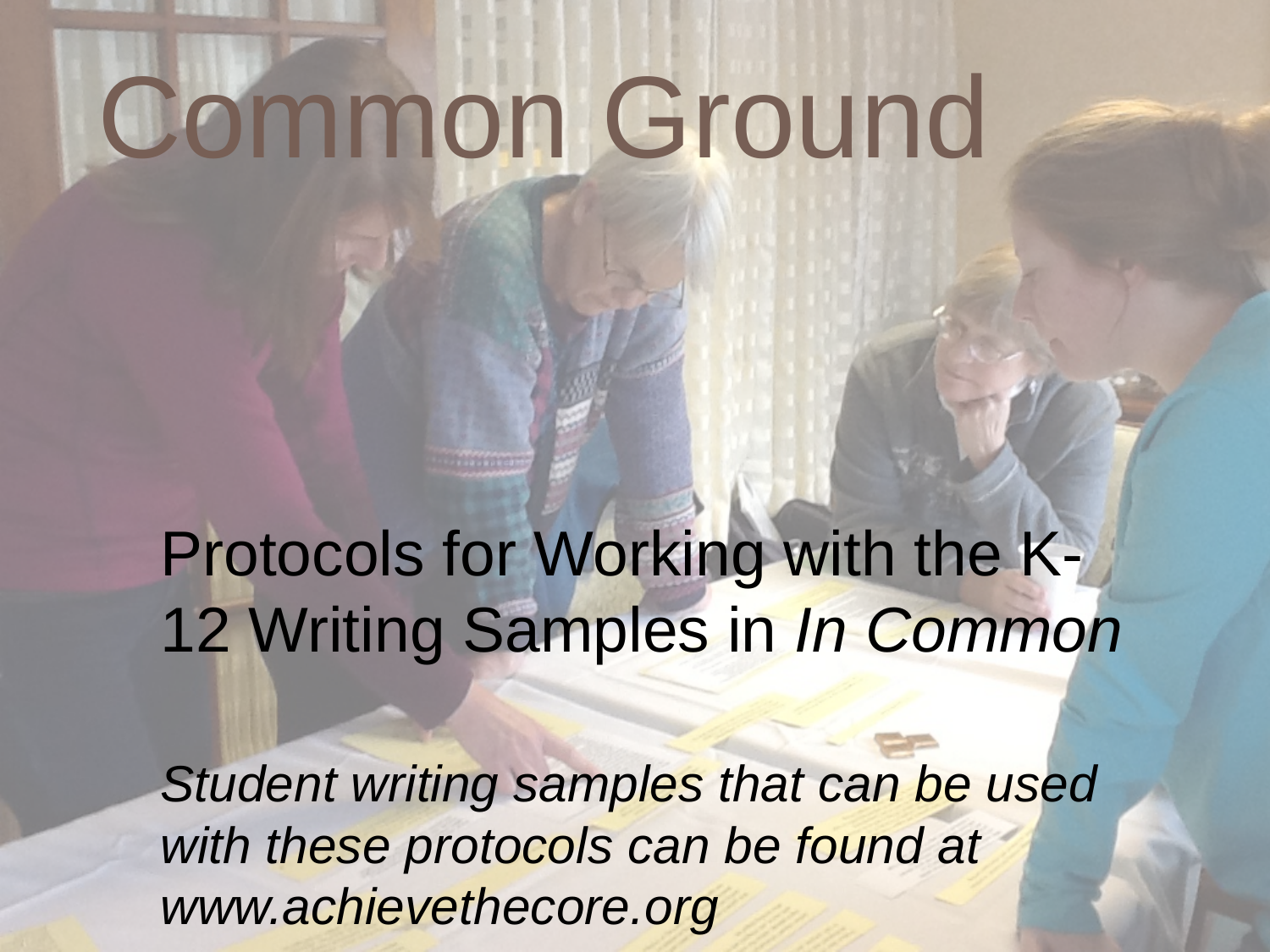

Common Ground
Protocols for Working with the K-12 Writing Samples in In Common

Student writing samples that can be used with these protocols can be found at www.achievethecore.org